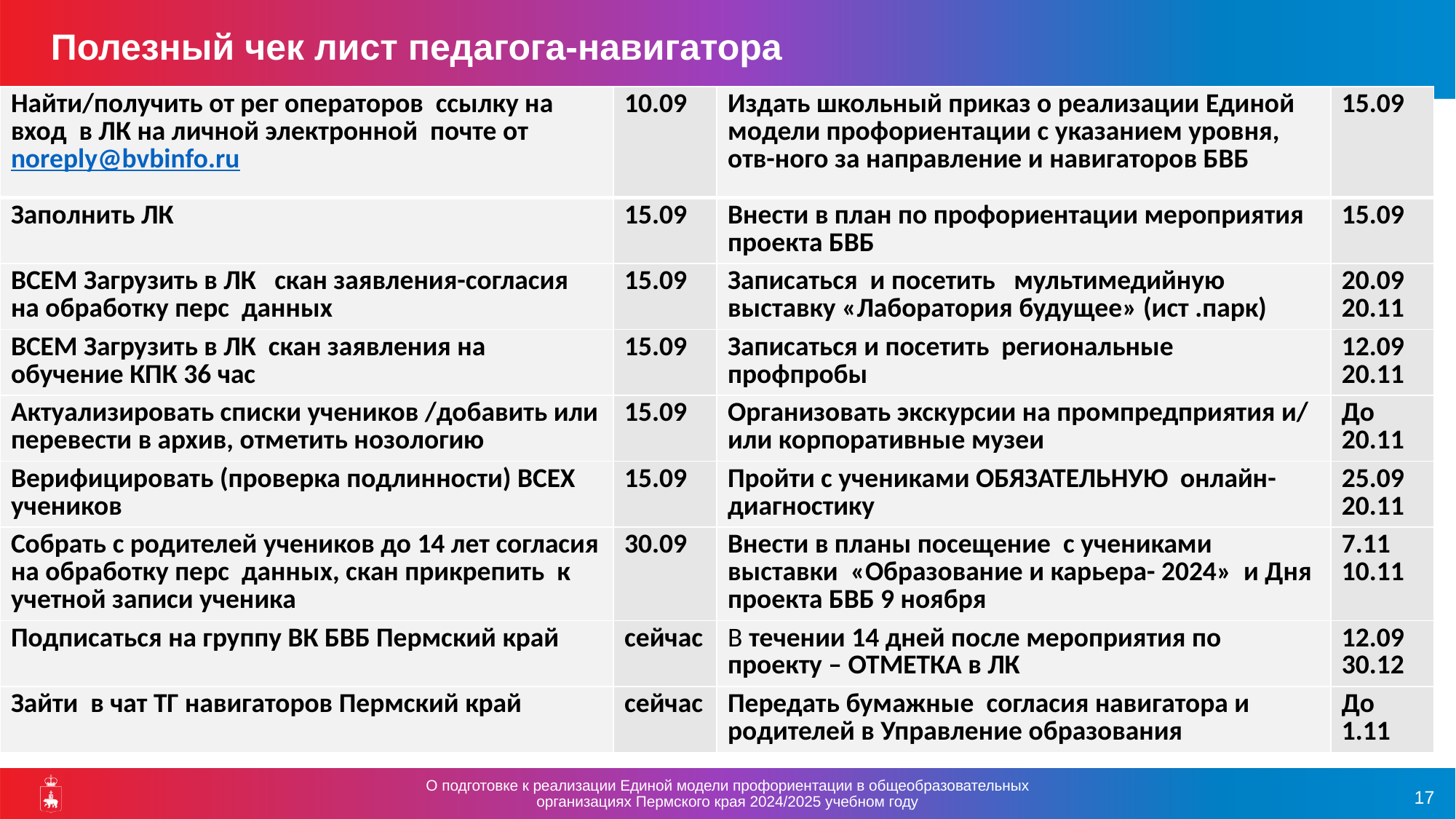

Полезный чек лист педагога-навигатора
| Найти/получить от рег операторов ссылку на вход в ЛК на личной электронной почте от noreply@bvbinfo.ru | 10.09 | Издать школьный приказ о реализации Единой модели профориентации с указанием уровня, отв-ного за направление и навигаторов БВБ | 15.09 |
| --- | --- | --- | --- |
| Заполнить ЛК | 15.09 | Внести в план по профориентации мероприятия проекта БВБ | 15.09 |
| ВСЕМ Загрузить в ЛК скан заявления-согласия на обработку перс данных | 15.09 | Записаться и посетить мультимедийную выставку «Лаборатория будущее» (ист .парк) | 20.09 20.11 |
| ВСЕМ Загрузить в ЛК скан заявления на обучение КПК 36 час | 15.09 | Записаться и посетить региональные профпробы | 12.09 20.11 |
| Актуализировать списки учеников /добавить или перевести в архив, отметить нозологию | 15.09 | Организовать экскурсии на промпредприятия и/ или корпоративные музеи | До 20.11 |
| Верифицировать (проверка подлинности) ВСЕХ учеников | 15.09 | Пройти с учениками ОБЯЗАТЕЛЬНУЮ онлайн-диагностику | 25.09 20.11 |
| Собрать с родителей учеников до 14 лет согласия на обработку перс данных, скан прикрепить к учетной записи ученика | 30.09 | Внести в планы посещение с учениками выставки «Образование и карьера- 2024» и Дня проекта БВБ 9 ноября | 7.11 10.11 |
| Подписаться на группу ВК БВБ Пермский край | сейчас | В течении 14 дней после мероприятия по проекту – ОТМЕТКА в ЛК | 12.09 30.12 |
| Зайти в чат ТГ навигаторов Пермский край | сейчас | Передать бумажные согласия навигатора и родителей в Управление образования | До 1.11 |

О подготовке к реализации Единой модели профориентации в общеобразовательных организациях Пермского края 2024/2025 учебном году